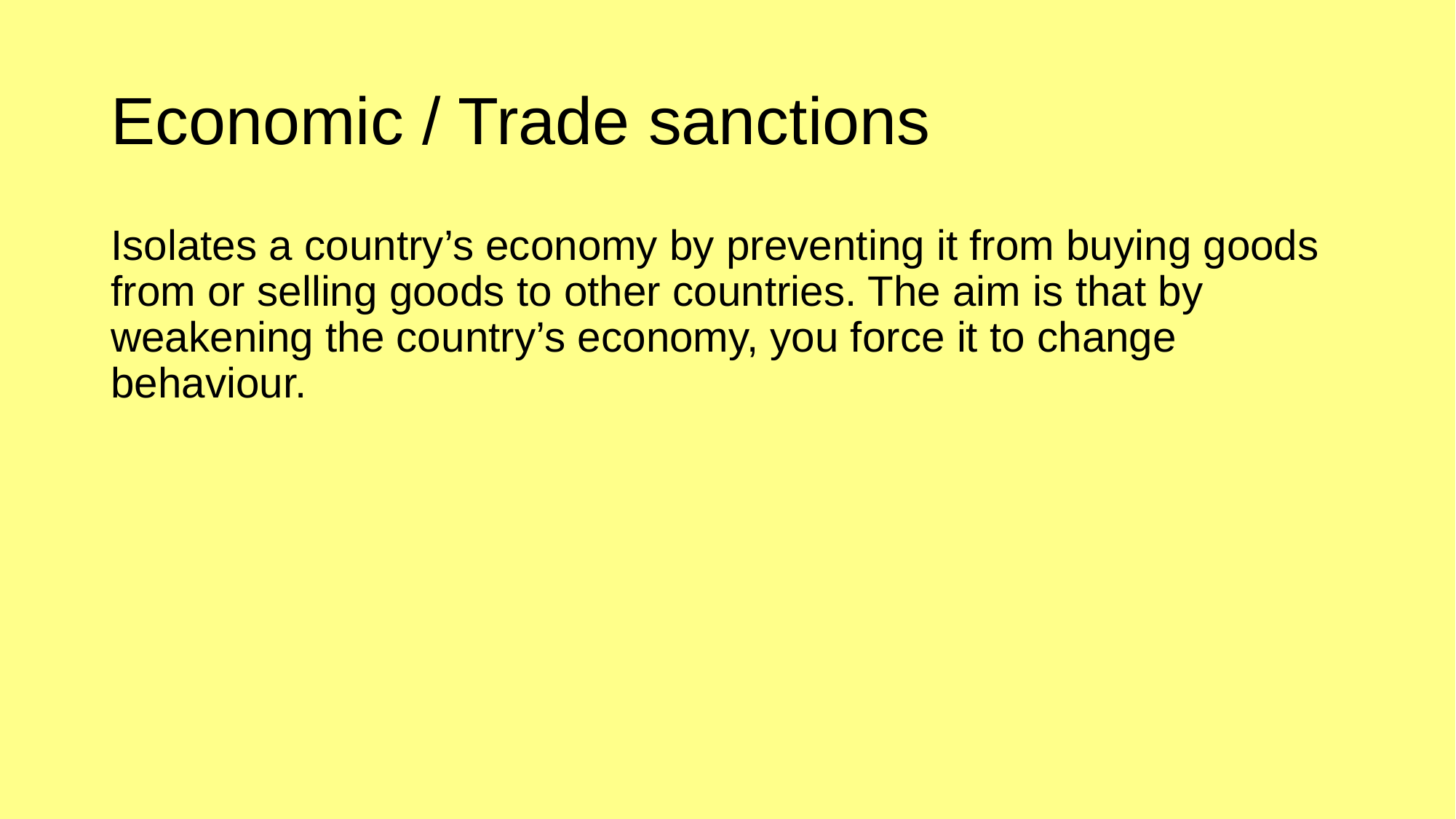

# Economic / Trade sanctions
Isolates a country’s economy by preventing it from buying goods from or selling goods to other countries. The aim is that by weakening the country’s economy, you force it to change behaviour.